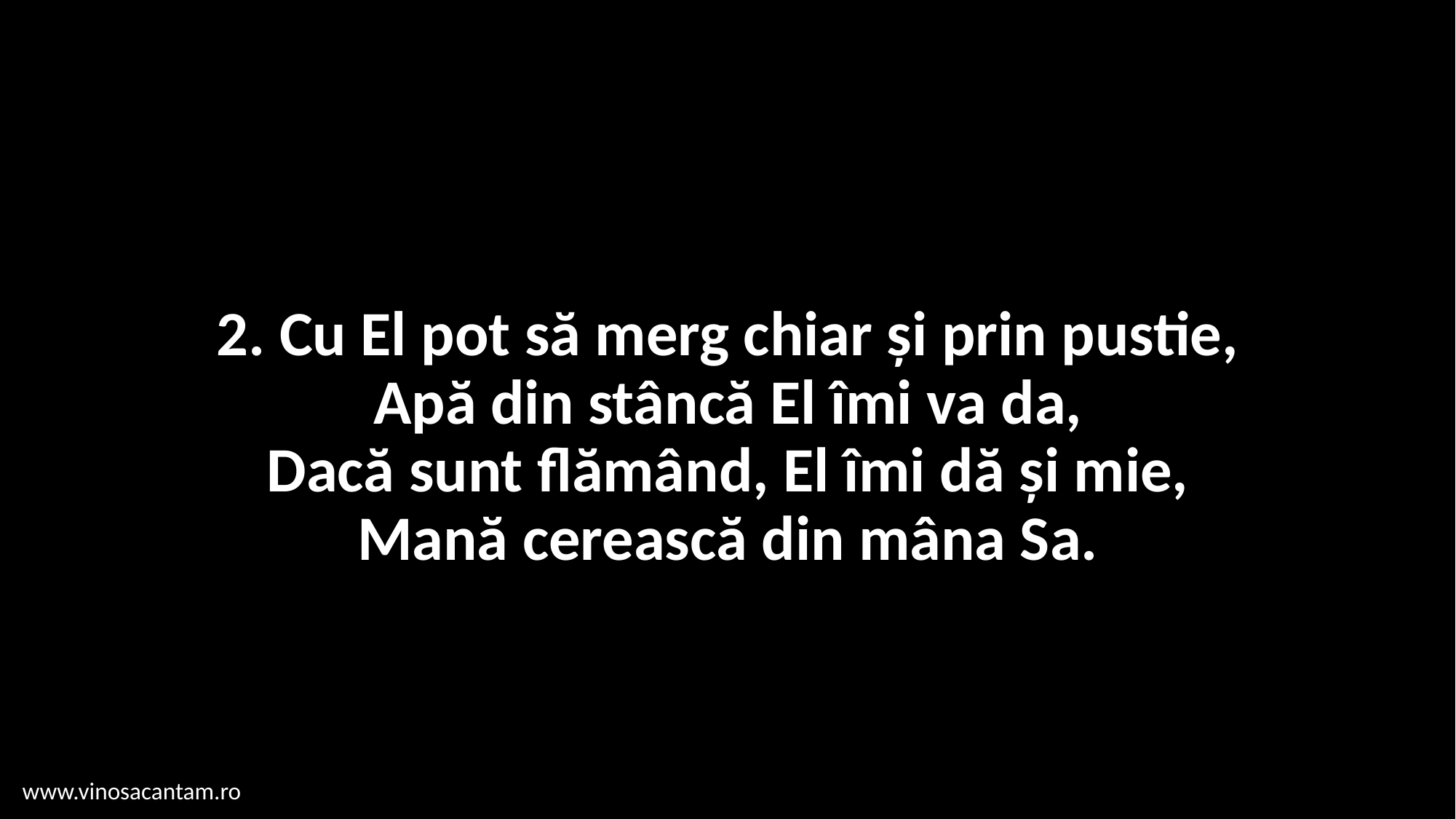

# 2. Cu El pot să merg chiar și prin pustie, Apă din stâncă El îmi va da, Dacă sunt flămând, El îmi dă și mie, Mană cerească din mâna Sa.
www.vinosacantam.ro